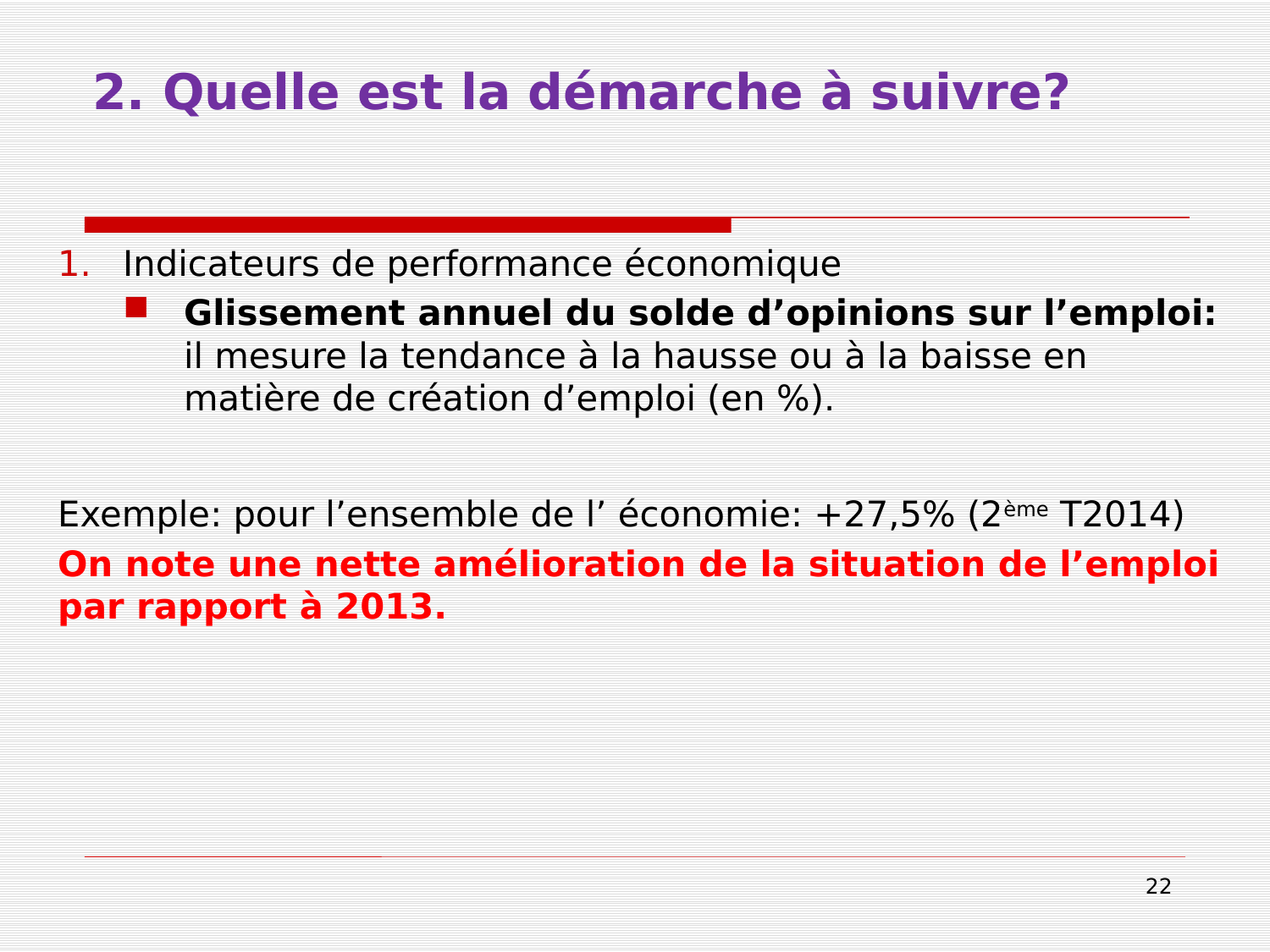

# 2. Quelle est la démarche à suivre?
Indicateurs de performance économique
Glissement annuel du solde d’opinions sur l’emploi: il mesure la tendance à la hausse ou à la baisse en matière de création d’emploi (en %).

Exemple: pour l’ensemble de l’ économie: +27,5% (2ème T2014)
On note une nette amélioration de la situation de l’emploi par rapport à 2013.

22